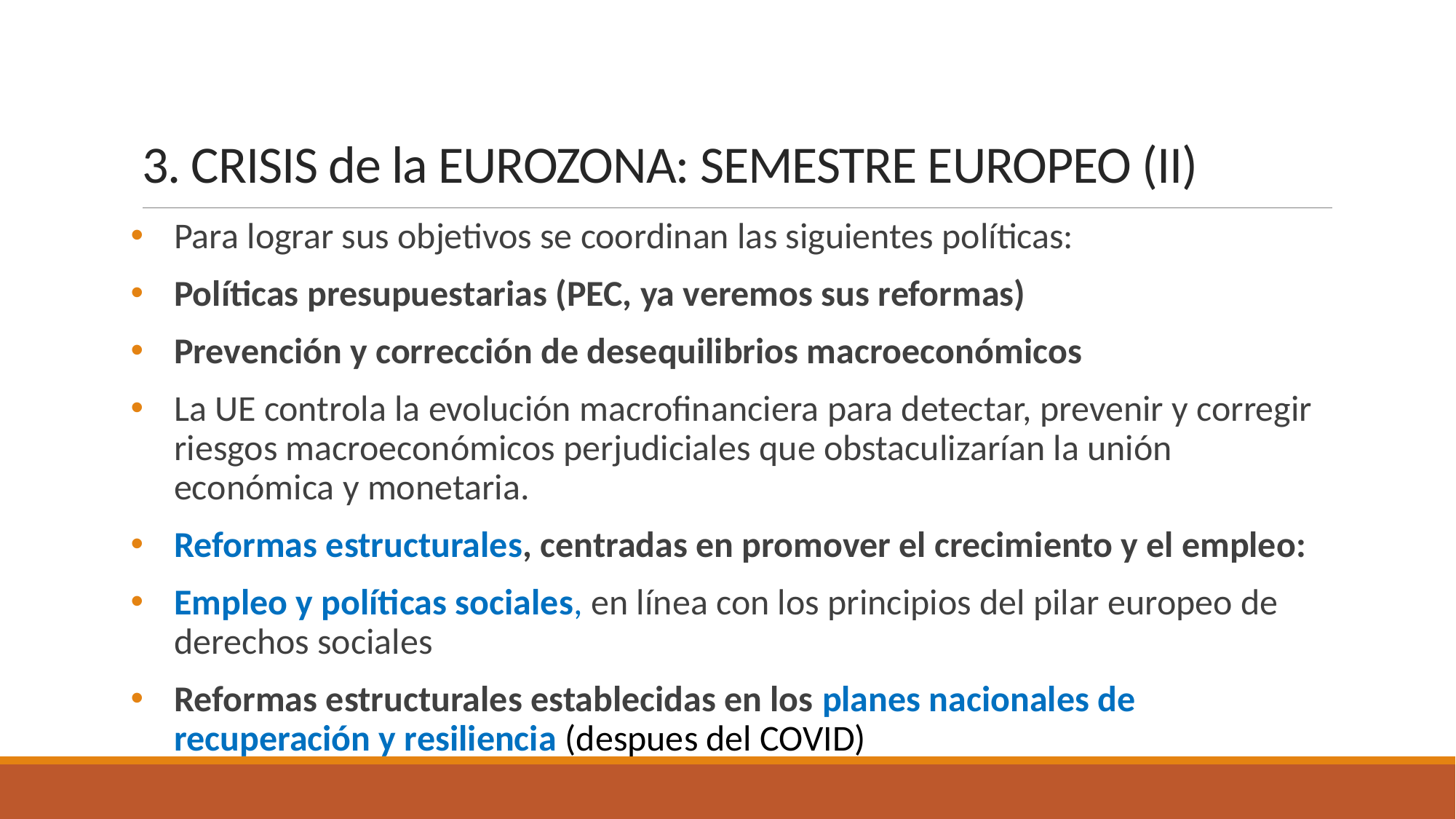

3. CRISIS de la EUROZONA: SEMESTRE EUROPEO (II)
Para lograr sus objetivos se coordinan las siguientes políticas:
Políticas presupuestarias (PEC, ya veremos sus reformas)
Prevención y corrección de desequilibrios macroeconómicos
La UE controla la evolución macrofinanciera para detectar, prevenir y corregir riesgos macroeconómicos perjudiciales que obstaculizarían la unión económica y monetaria.
Reformas estructurales, centradas en promover el crecimiento y el empleo:
Empleo y políticas sociales, en línea con los principios del pilar europeo de derechos sociales
Reformas estructurales establecidas en los planes nacionales de recuperación y resiliencia (despues del COVID)